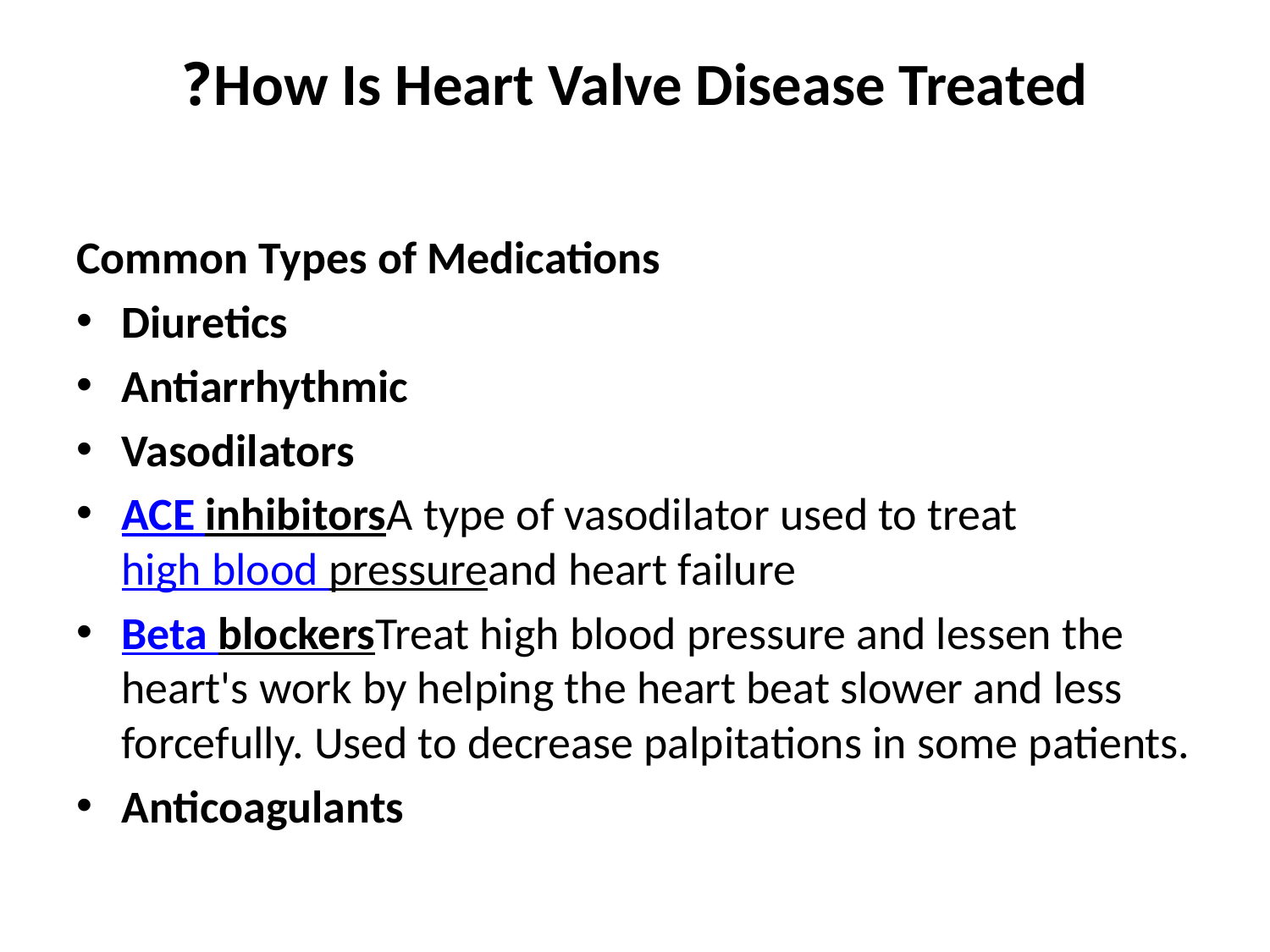

# How Is Heart Valve Disease Treated?
Common Types of Medications
Diuretics
Antiarrhythmic
Vasodilators
ACE inhibitorsA type of vasodilator used to treat high blood pressureand heart failure
Beta blockersTreat high blood pressure and lessen the heart's work by helping the heart beat slower and less forcefully. Used to decrease palpitations in some patients.
Anticoagulants